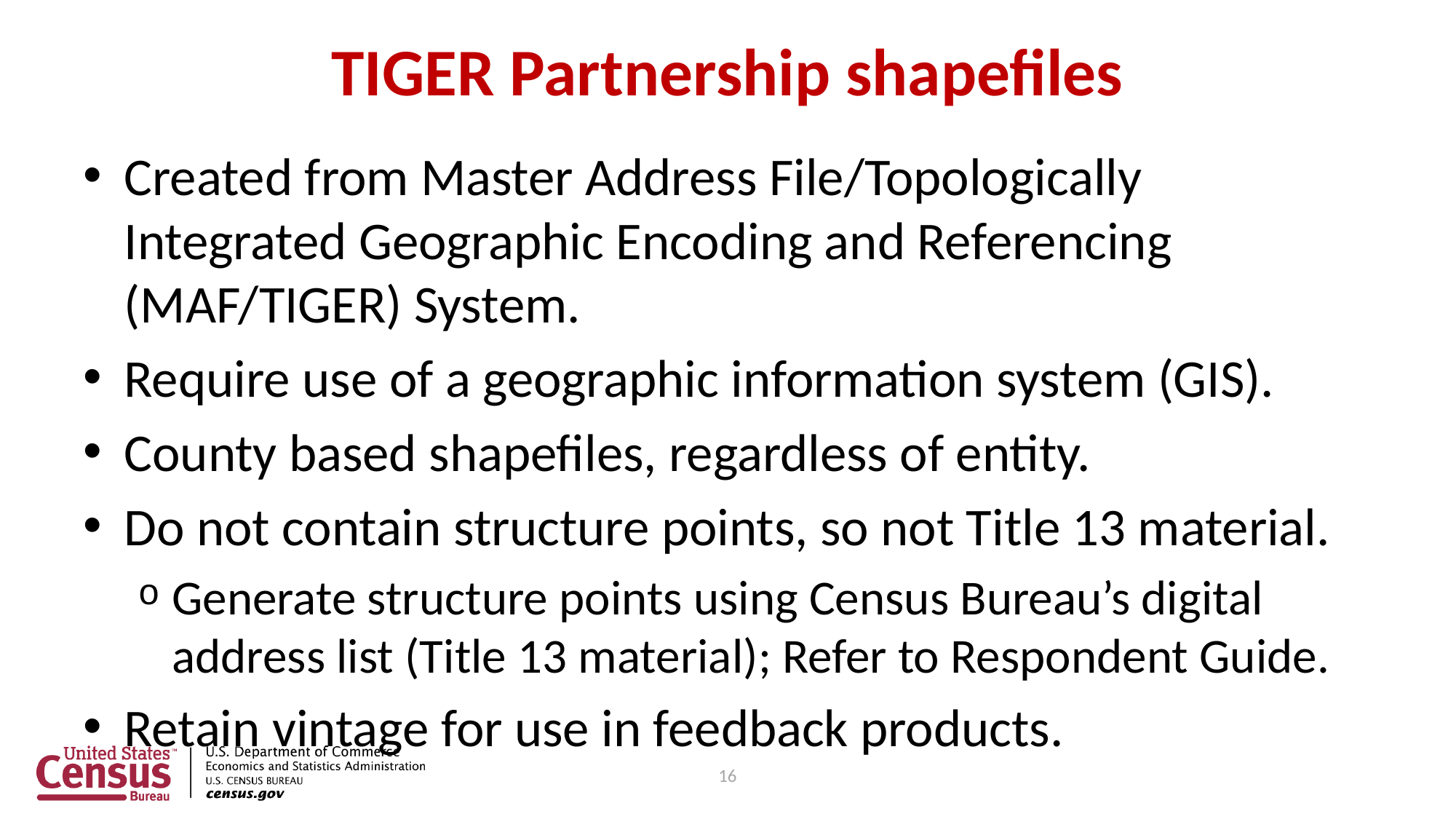

# TIGER Partnership shapefiles
Created from Master Address File/Topologically Integrated Geographic Encoding and Referencing (MAF/TIGER) System.
Require use of a geographic information system (GIS).
County based shapefiles, regardless of entity.
Do not contain structure points, so not Title 13 material.
Generate structure points using Census Bureau’s digital address list (Title 13 material); Refer to Respondent Guide.
Retain vintage for use in feedback products.

16